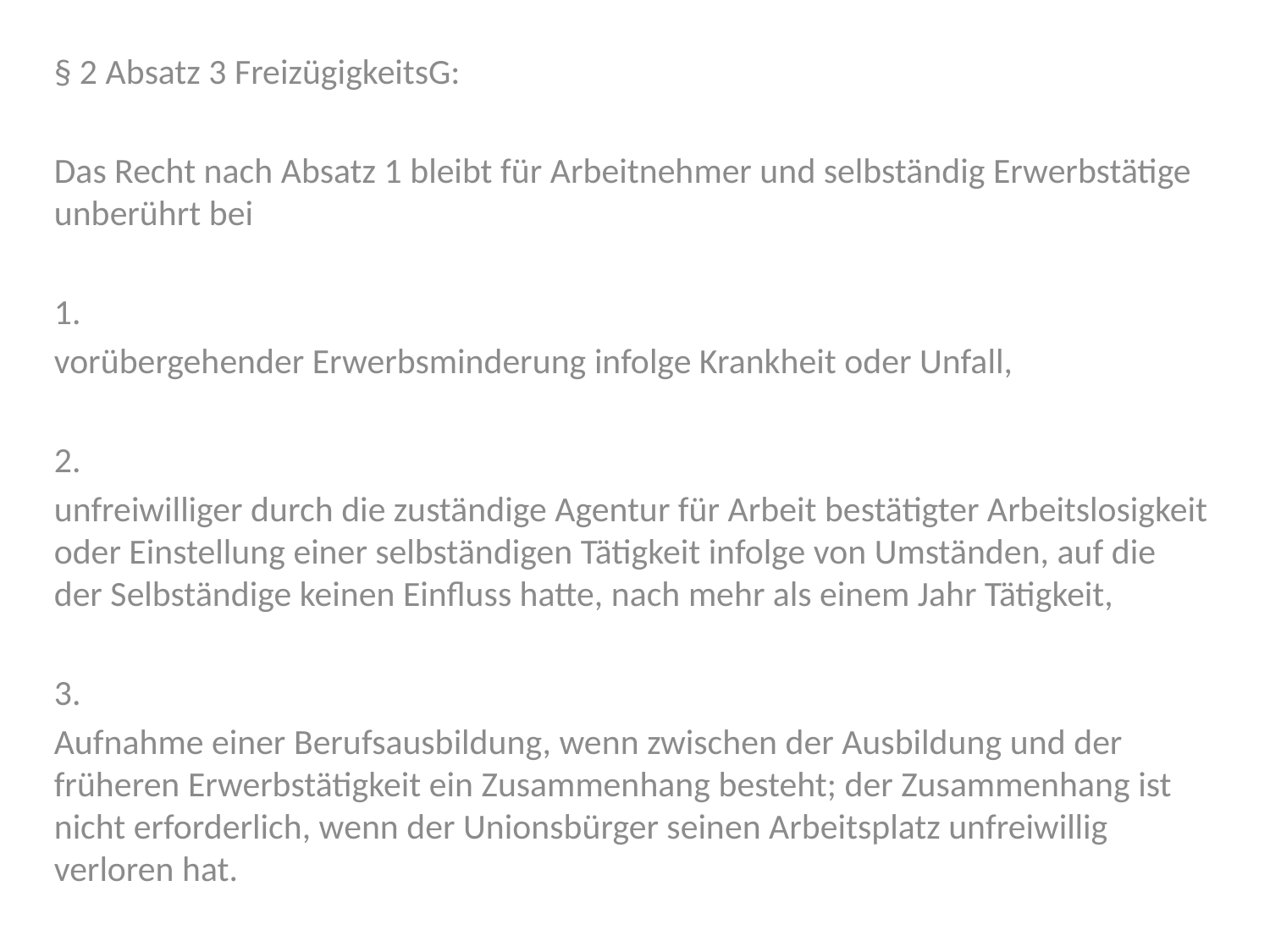

§ 2 Absatz 3 FreizügigkeitsG:

Das Recht nach Absatz 1 bleibt für Arbeitnehmer und selbständig Erwerbstätige unberührt bei

1.
vorübergehender Erwerbsminderung infolge Krankheit oder Unfall,

2.
unfreiwilliger durch die zuständige Agentur für Arbeit bestätigter Arbeitslosigkeit oder Einstellung einer selbständigen Tätigkeit infolge von Umständen, auf die der Selbständige keinen Einfluss hatte, nach mehr als einem Jahr Tätigkeit,

3.
Aufnahme einer Berufsausbildung, wenn zwischen der Ausbildung und der früheren Erwerbstätigkeit ein Zusammenhang besteht; der Zusammenhang ist nicht erforderlich, wenn der Unionsbürger seinen Arbeitsplatz unfreiwillig verloren hat.

Bei unfreiwilliger durch die zuständige Agentur für Arbeit bestätigter Arbeitslosigkeit nach weniger als einem Jahr Beschäftigung bleibt das Recht aus Absatz 1 während der Dauer von sechs Monaten unberührt.